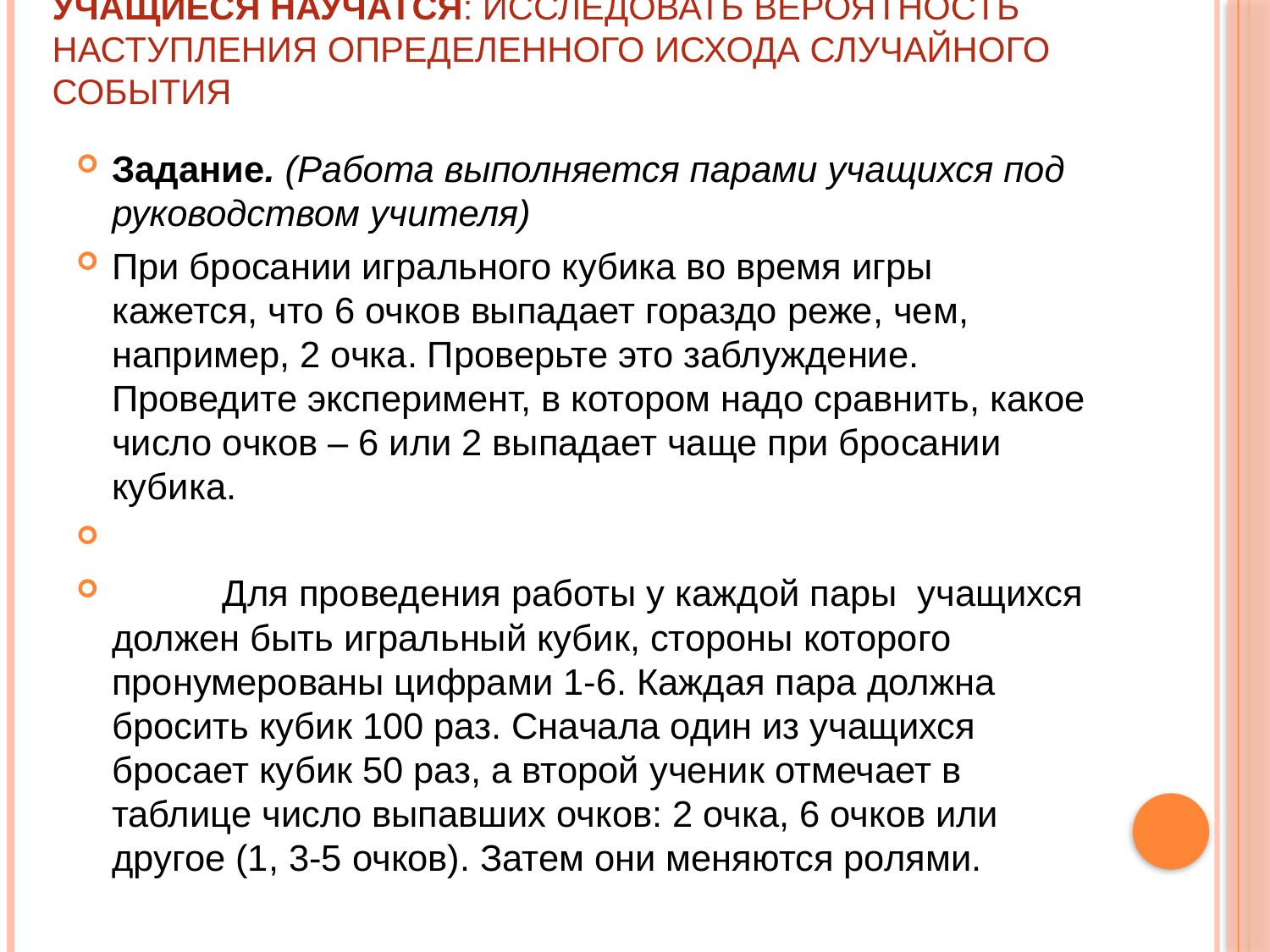

# Учащиеся научатся: исследовать вероятность наступления определенного исхода случайного события
Задание. (Работа выполняется парами учащихся под руководством учителя)
При бросании игрального кубика во время игры кажется, что 6 очков выпадает гораздо реже, чем, например, 2 очка. Проверьте это заблуждение. Проведите эксперимент, в котором надо сравнить, какое число очков – 6 или 2 выпадает чаще при бросании кубика.

	Для проведения работы у каждой пары  учащихся должен быть игральный кубик, стороны которого пронумерованы цифрами 1-6. Каждая пара должна бросить кубик 100 раз. Сначала один из учащихся бросает кубик 50 раз, а второй ученик отмечает в таблице число выпавших очков: 2 очка, 6 очков или другое (1, 3-5 очков). Затем они меняются ролями.